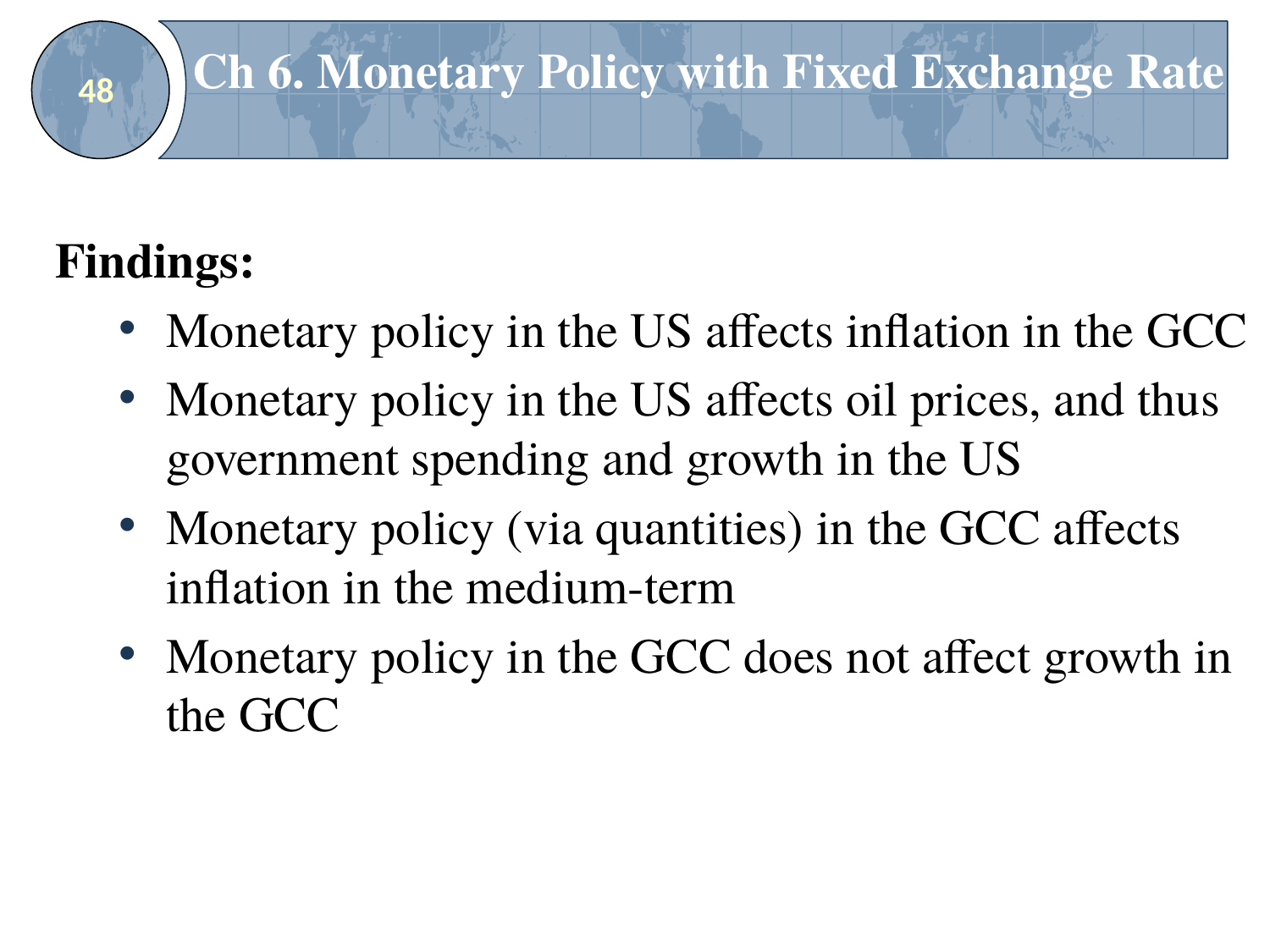

# Ch 6. Monetary Policy with Fixed Exchange Rate
48
Findings:
Monetary policy in the US affects inflation in the GCC
Monetary policy in the US affects oil prices, and thus government spending and growth in the US
Monetary policy (via quantities) in the GCC affects inflation in the medium-term
Monetary policy in the GCC does not affect growth in the GCC